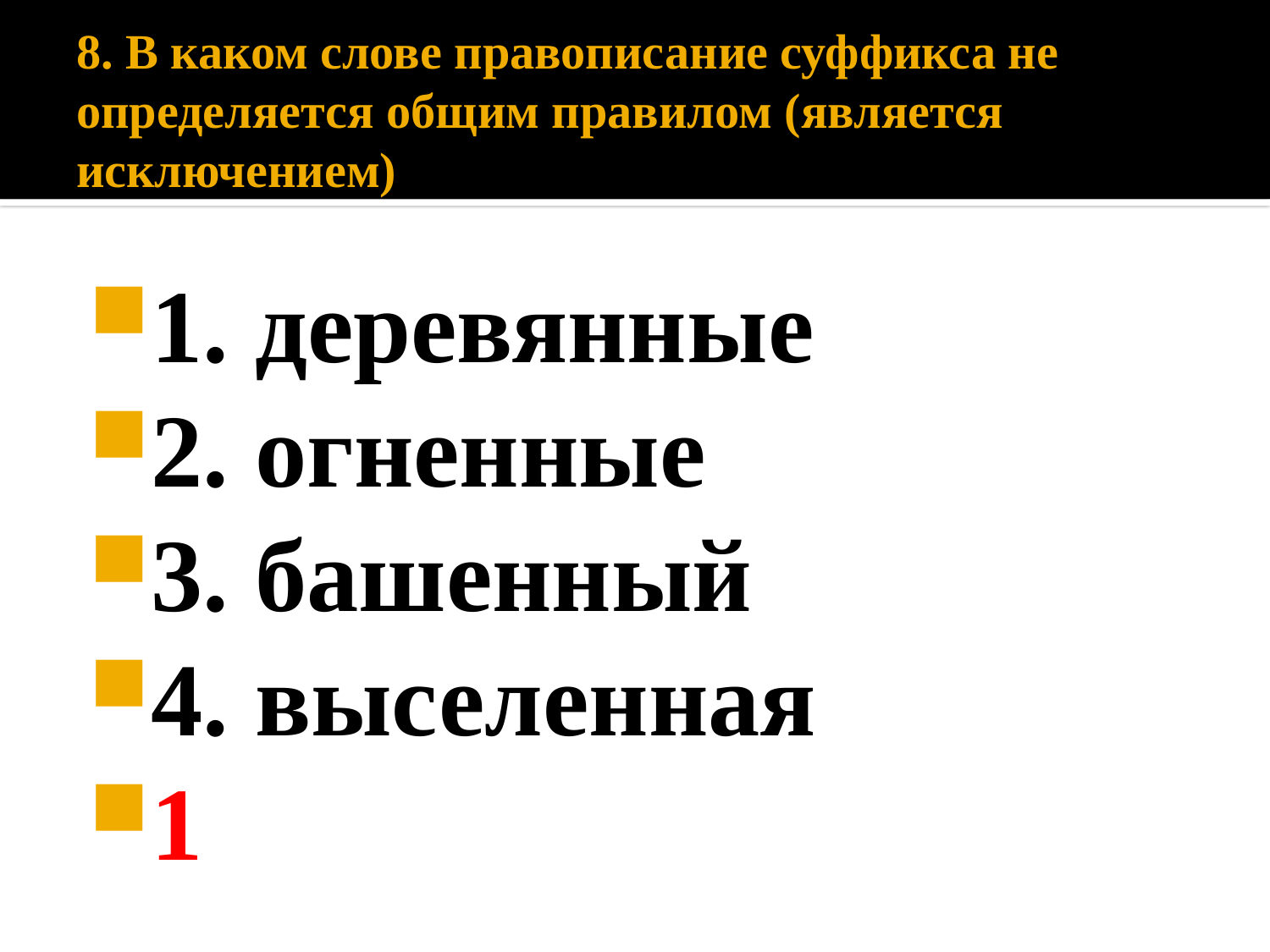

# 8. В каком слове правописание суффикса не определяется общим правилом (является исключением)
1. деревянные
2. огненные
3. башенный
4. выселенная
1